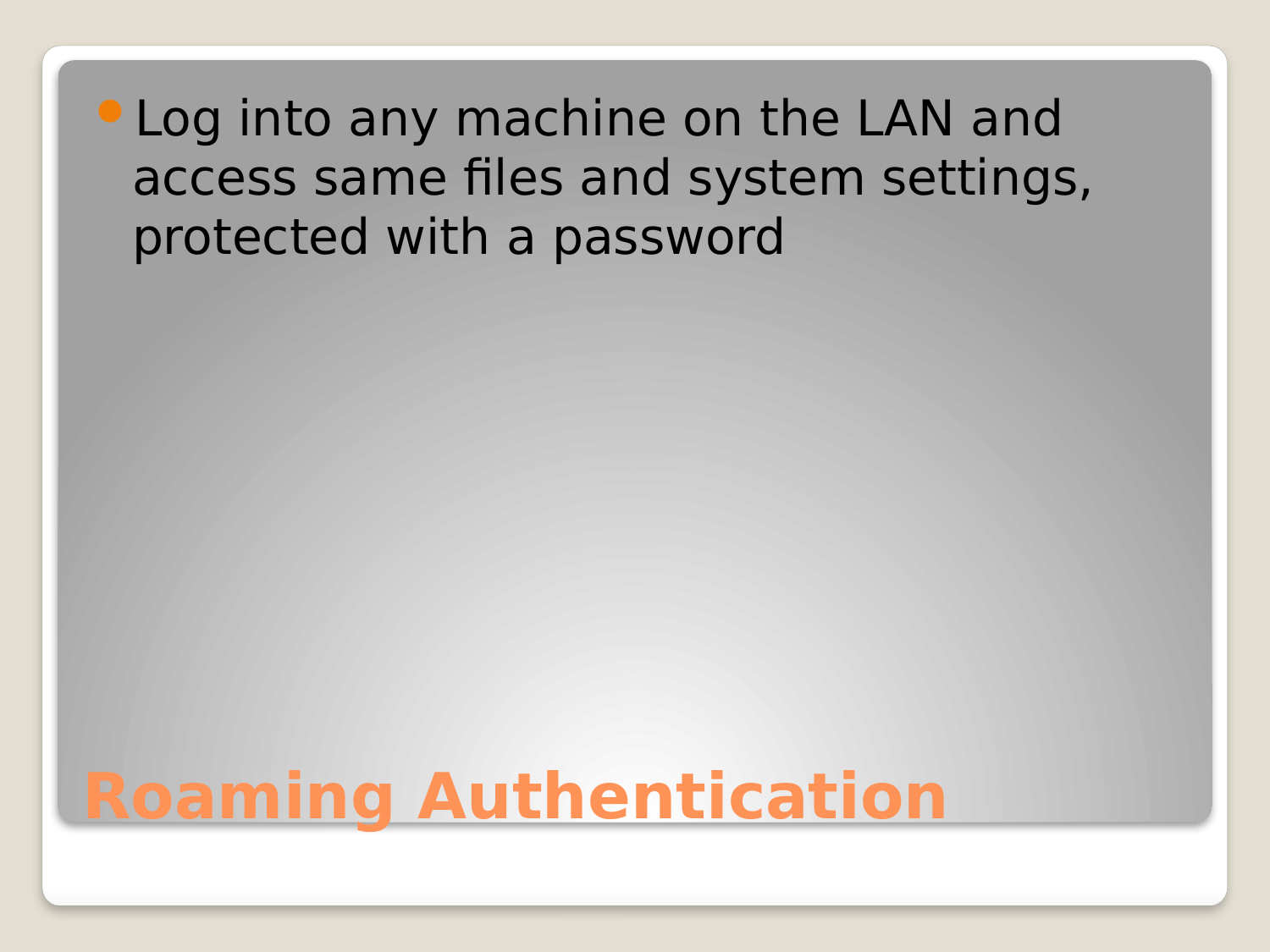

Log into any machine on the LAN and access same files and system settings, protected with a password
# Roaming Authentication